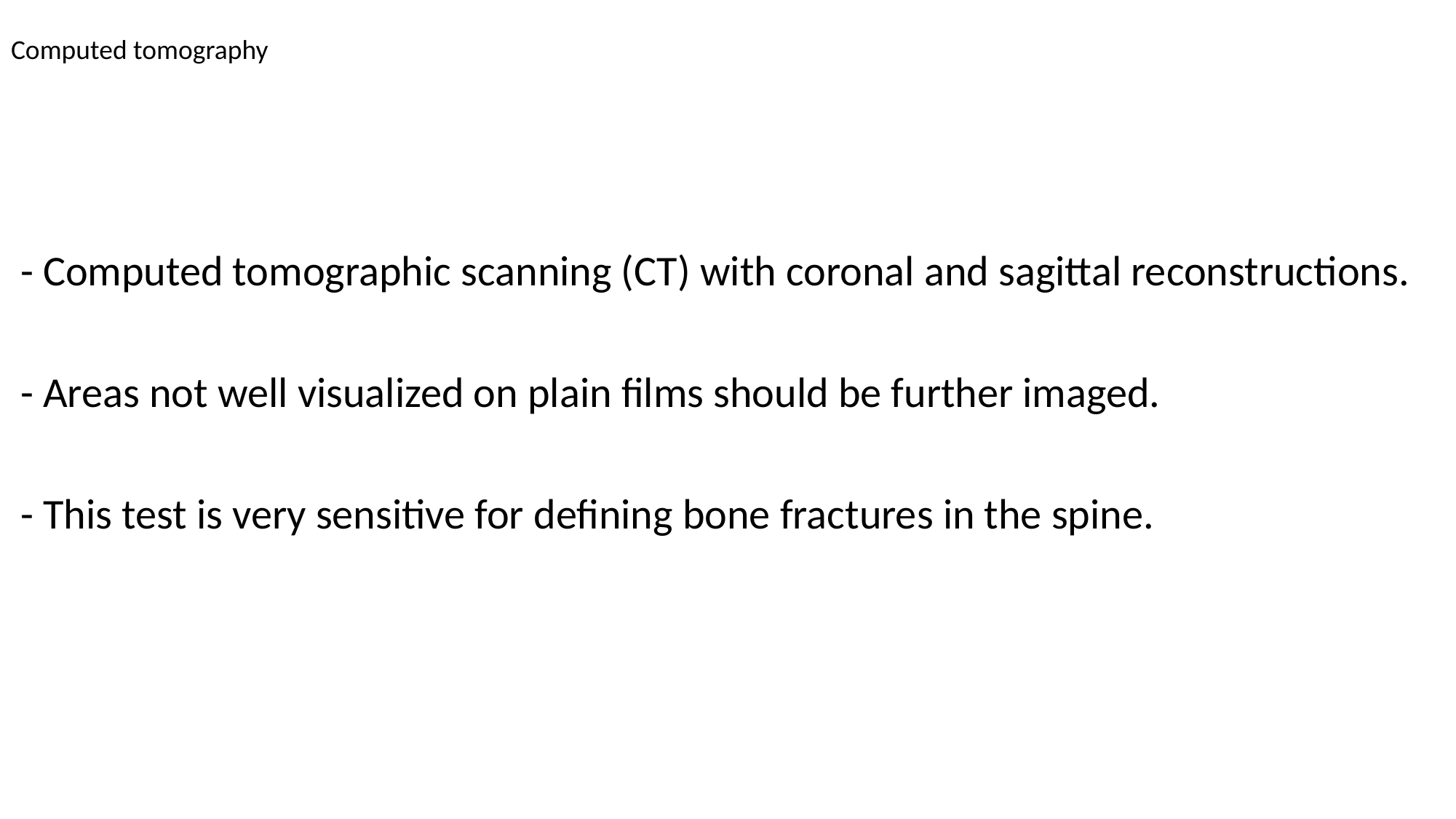

# Computed tomography

 - Computed tomographic scanning (CT) with coronal and sagittal reconstructions.

 - Areas not well visualized on plain films should be further imaged.

 - This test is very sensitive for defining bone fractures in the spine.